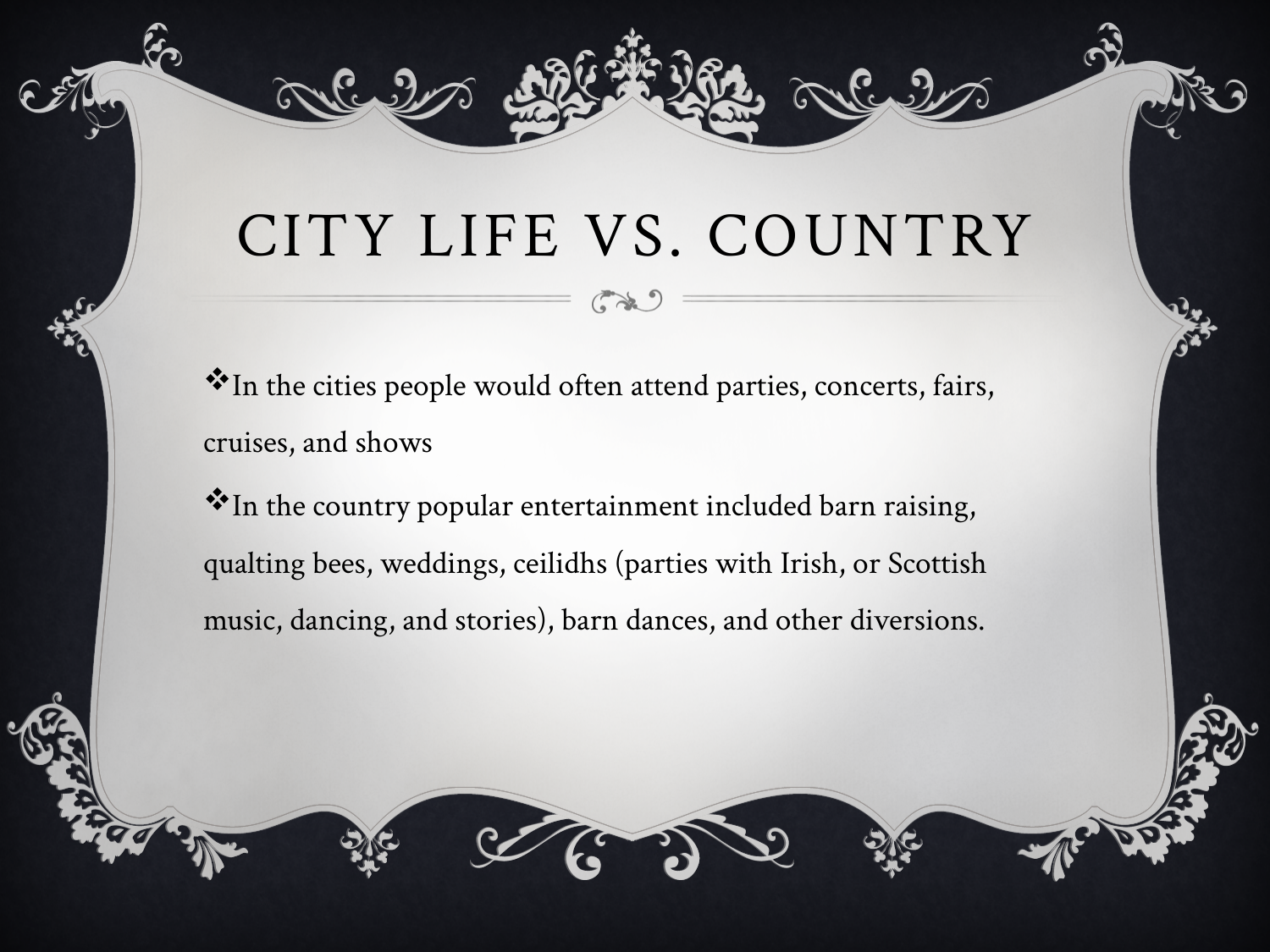

# City life vs. country
In the cities people would often attend parties, concerts, fairs, cruises, and shows
In the country popular entertainment included barn raising, qualting bees, weddings, ceilidhs (parties with Irish, or Scottish music, dancing, and stories), barn dances, and other diversions.